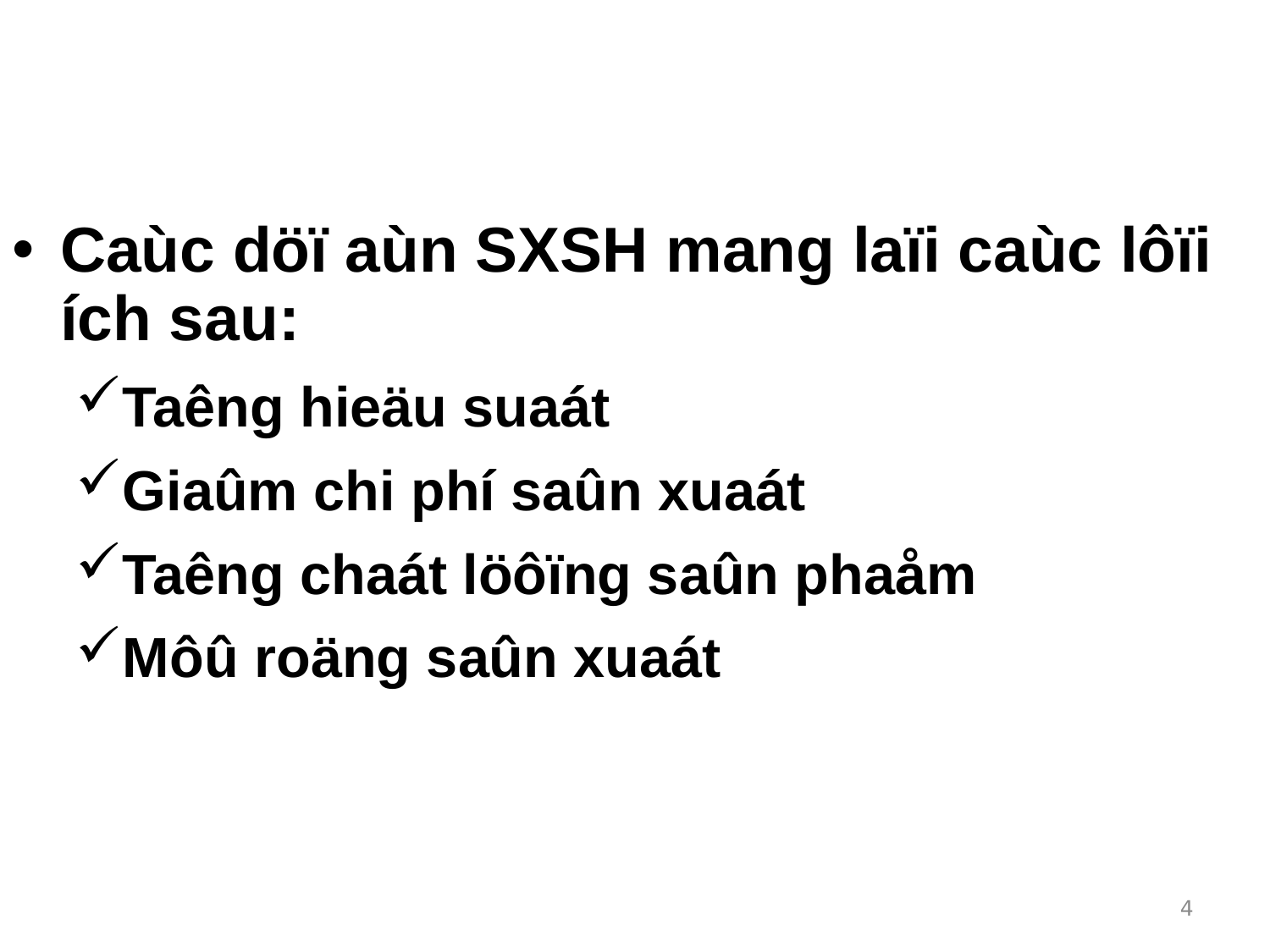

Caùc döï aùn SXSH mang laïi caùc lôïi ích sau:
Taêng hieäu suaát
Giaûm chi phí saûn xuaát
Taêng chaát löôïng saûn phaåm
Môû roäng saûn xuaát

4